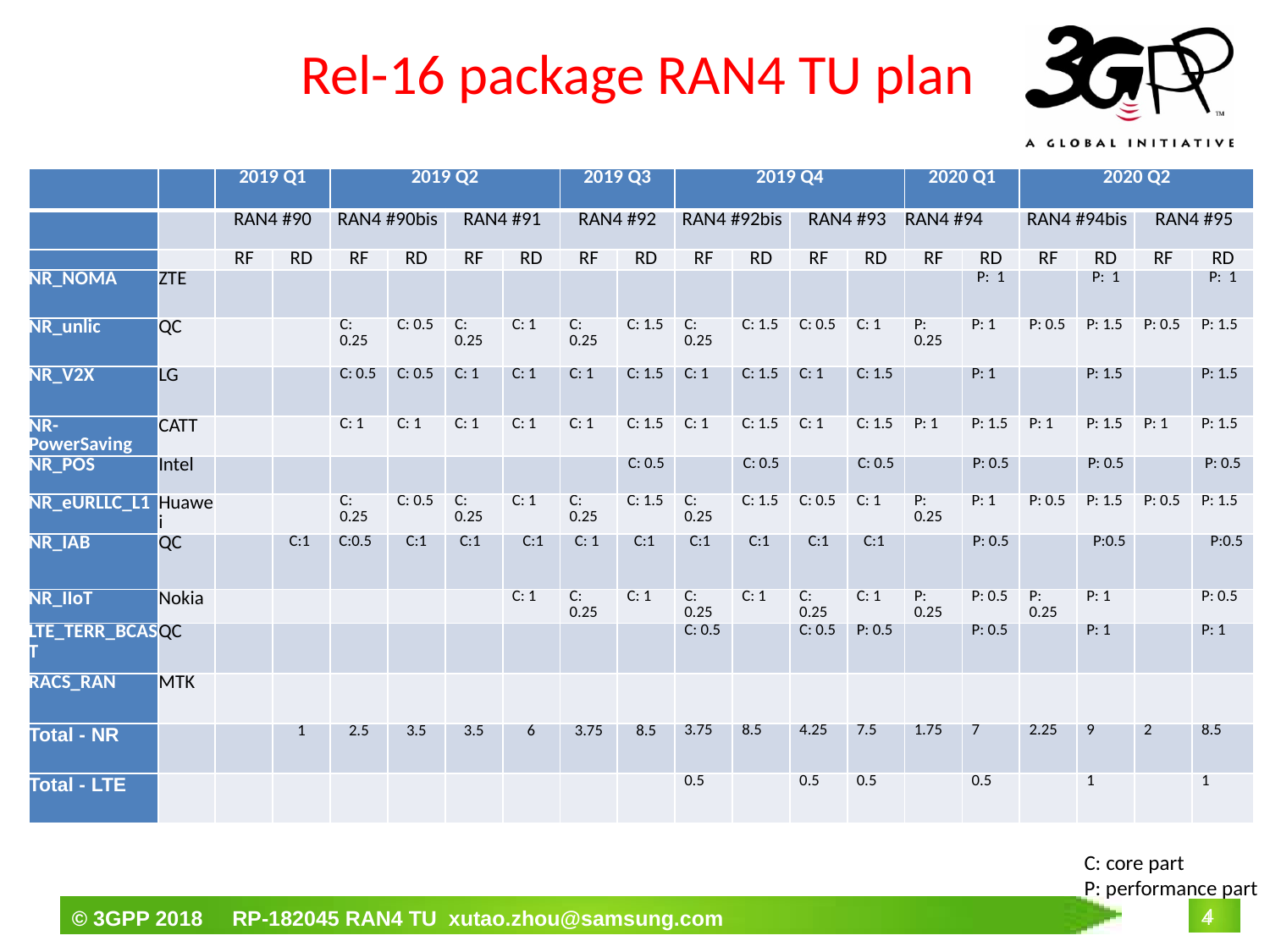

# Rel-16 package RAN4 TU plan

|  |  | 2019 Q1 |  | 2019 Q2 |  |  |  | 2019 Q3 |  | 2019 Q4 |  |  |  | 2020 Q1 |  | 2020 Q2 |  |  |  |
| --- | --- | --- | --- | --- | --- | --- | --- | --- | --- | --- | --- | --- | --- | --- | --- | --- | --- | --- | --- |
|  |  | RAN4 #90 |  | RAN4 #90bis |  | RAN4 #91 |  | RAN4 #92 |  | RAN4 #92bis |  | RAN4 #93 |  | RAN4 #94 |  | RAN4 #94bis |  | RAN4 #95 |  |
|  |  | RF | RD | RF | RD | RF | RD | RF | RD | RF | RD | RF | RD | RF | RD | RF | RD | RF | RD |
| NR\_NOMA | ZTE |  |  |  |  |  |  |  |  |  |  |  |  |  | P:  1 |  | P:  1 |  | P:  1 |
| NR\_unlic | QC |  |  | C: 0.25 | C: 0.5 | C: 0.25 | C: 1 | C: 0.25 | C: 1.5 | C: 0.25 | C: 1.5 | C: 0.5 | C: 1 | P: 0.25 | P: 1 | P: 0.5 | P: 1.5 | P: 0.5 | P: 1.5 |
| NR\_V2X | LG |  |  | C: 0.5 | C: 0.5 | C: 1 | C: 1 | C: 1 | C: 1.5 | C: 1 | C: 1.5 | C: 1 | C: 1.5 |  | P: 1 |  | P: 1.5 |  | P: 1.5 |
| NR-PowerSaving | CATT |  |  | C: 1 | C: 1 | C: 1 | C: 1 | C: 1 | C: 1.5 | C: 1 | C: 1.5 | C: 1 | C: 1.5 | P: 1 | P: 1.5 | P: 1 | P: 1.5 | P: 1 | P: 1.5 |
| NR\_POS | Intel |  |  |  |  |  |  |  | C: 0.5 |  | C: 0.5 |  | C: 0.5 |  | P: 0.5 |  | P: 0.5 |  | P: 0.5 |
| NR\_eURLLC\_L1 | Huawei |  |  | C: 0.25 | C: 0.5 | C: 0.25 | C: 1 | C: 0.25 | C: 1.5 | C: 0.25 | C: 1.5 | C: 0.5 | C: 1 | P: 0.25 | P: 1 | P: 0.5 | P: 1.5 | P: 0.5 | P: 1.5 |
| NR\_IAB | QC |  | C:1 | C:0.5 | C:1 | C:1 | C:1 | C: 1 | C:1 | C:1 | C:1 | C:1 | C:1 |  | P: 0.5 |  | P:0.5 |  | P:0.5 |
| NR\_IIoT | Nokia |  |  |  |  |  | C: 1 | C: 0.25 | C: 1 | C: 0.25 | C: 1 | C: 0.25 | C: 1 | P: 0.25 | P: 0.5 | P: 0.25 | P: 1 |  | P: 0.5 |
| LTE\_TERR\_BCAST | QC |  |  |  |  |  |  |  |  | C: 0.5 |  | C: 0.5 | P: 0.5 |  | P: 0.5 |  | P: 1 |  | P: 1 |
| RACS\_RAN | MTK |  |  |  |  |  |  |  |  |  |  |  |  |  |  |  |  |  |  |
| Total - NR |  |  | 1 | 2.5 | 3.5 | 3.5 | 6 | 3.75 | 8.5 | 3.75 | 8.5 | 4.25 | 7.5 | 1.75 | 7 | 2.25 | 9 | 2 | 8.5 |
| Total - LTE |  |  |  |  |  |  |  |  |  | 0.5 |  | 0.5 | 0.5 |  | 0.5 |  | 1 |  | 1 |
C: core part
P: performance part
4